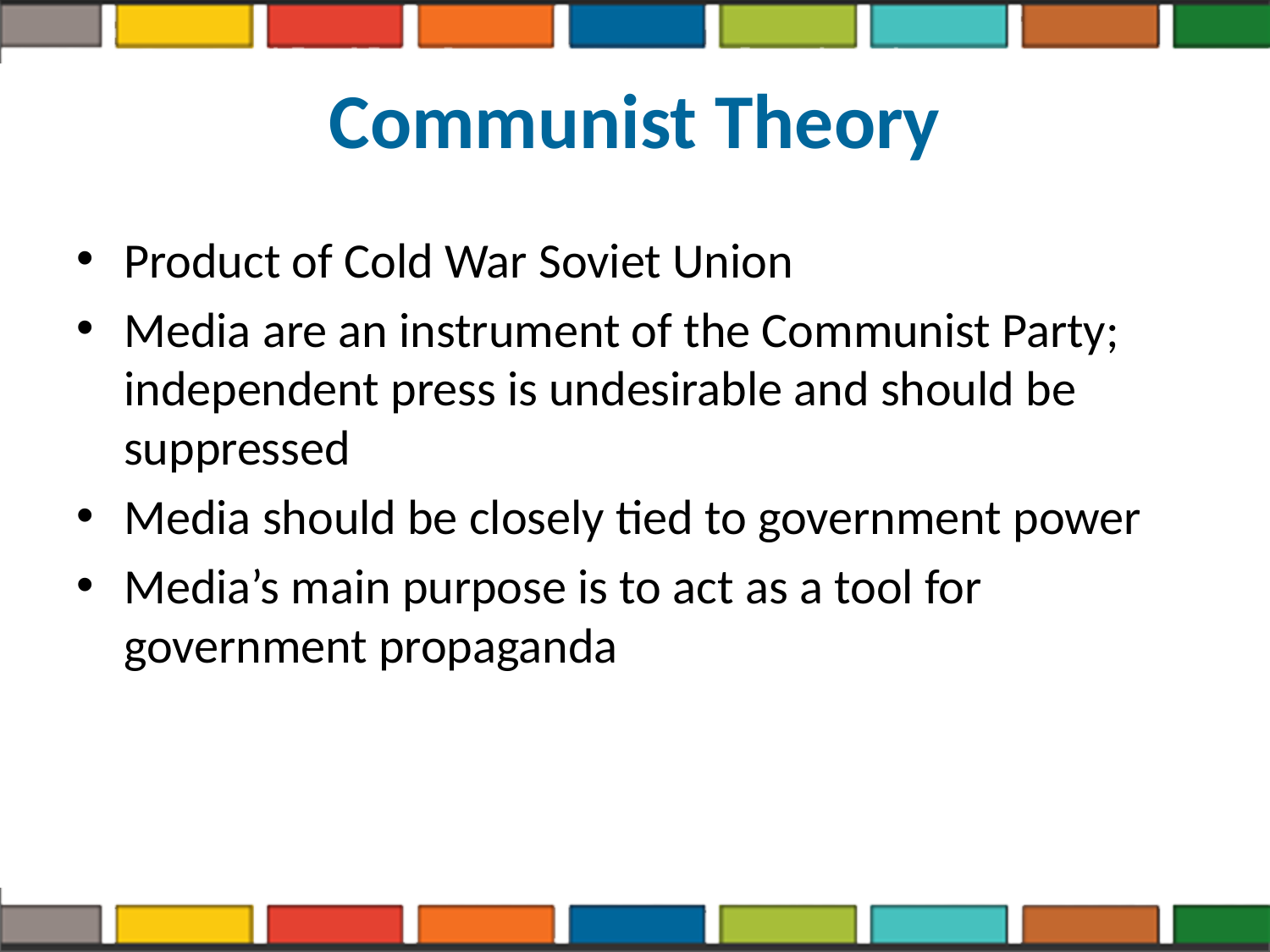

# Communist Theory
Product of Cold War Soviet Union
Media are an instrument of the Communist Party; independent press is undesirable and should be suppressed
Media should be closely tied to government power
Media’s main purpose is to act as a tool for government propaganda